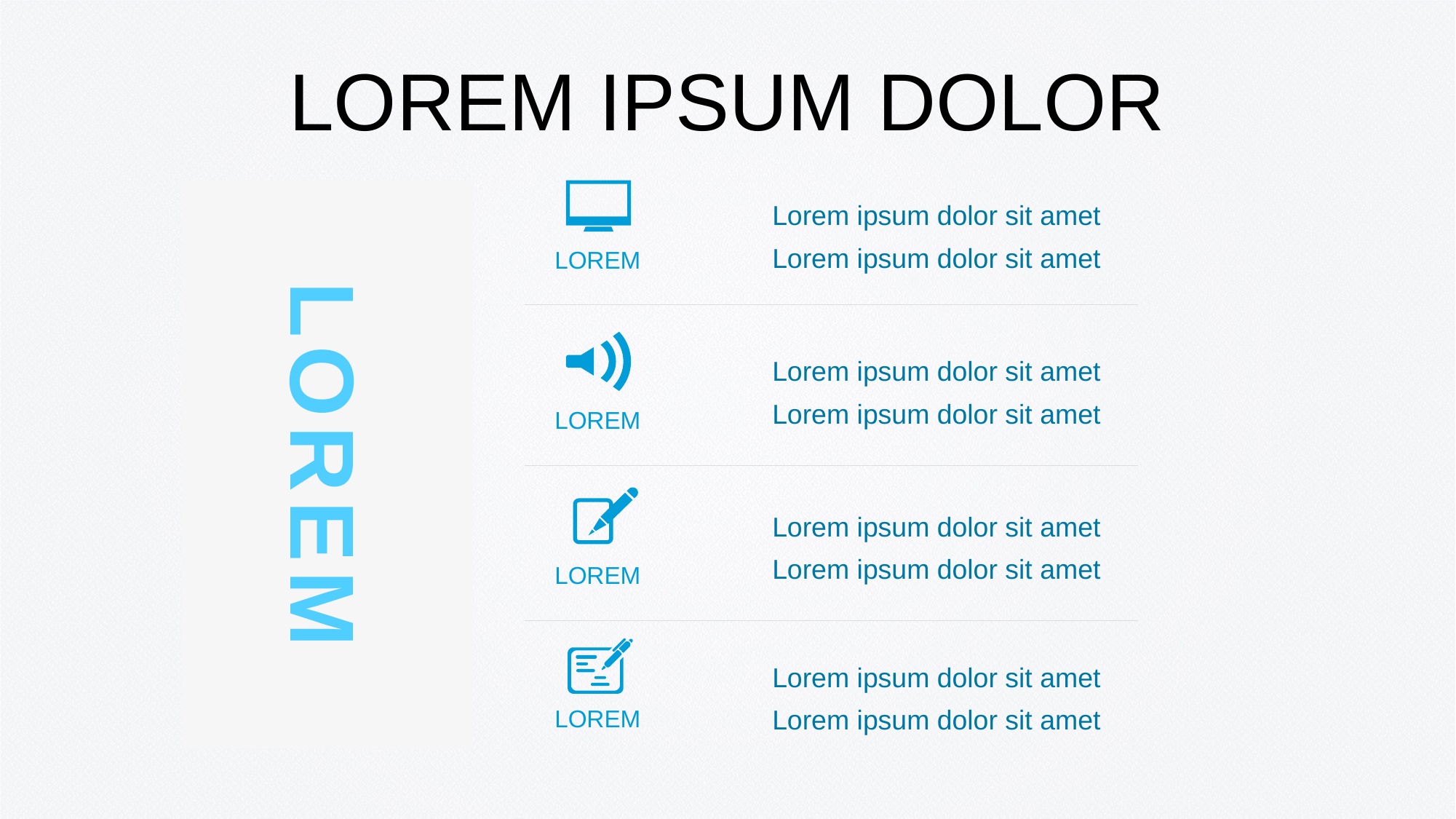

# LOREM IPSUM DOLOR
Lorem ipsum dolor sit amet
Lorem ipsum dolor sit amet
LOREM

LOREM
Lorem ipsum dolor sit amet
Lorem ipsum dolor sit amet

LOREM
Lorem ipsum dolor sit amet
Lorem ipsum dolor sit amet

LOREM
Lorem ipsum dolor sit amet
Lorem ipsum dolor sit amet

LOREM